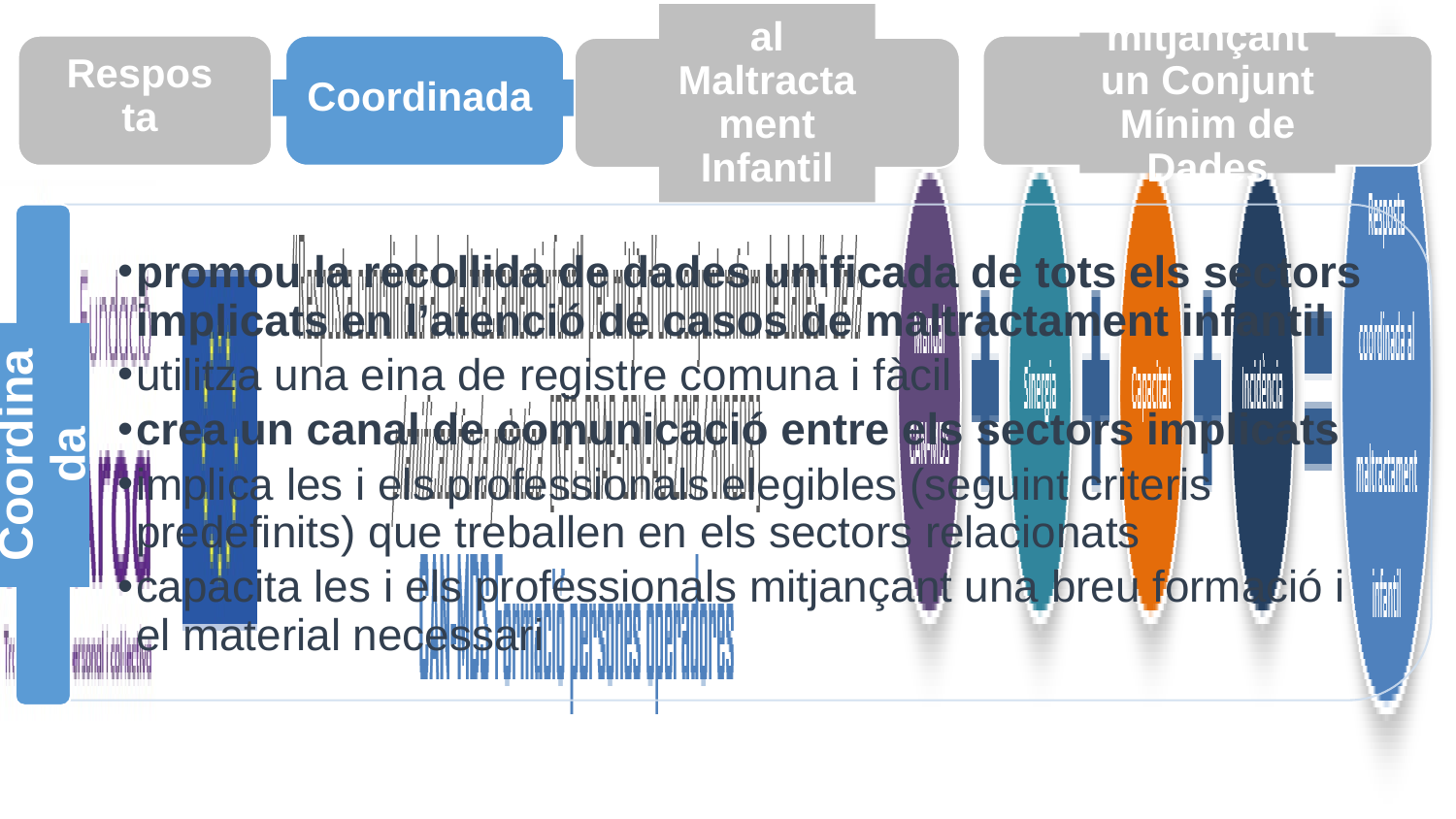

mitjançant un Conjunt Mínim de Dades

al Maltractament Infantil

Coordinada

Resposta

promou la recollida de dades unificada de tots els sectors implicats en l’atenció de casos de maltractament infantil
utilitza una eina de registre comuna i fàcil
crea un canal de comunicació entre els sectors implicats
implica les i els professionals elegibles (seguint criteris predefinits) que treballen en els sectors relacionats
capacita les i els professionals mitjançant una breu formació i el material necessari

Coordinada